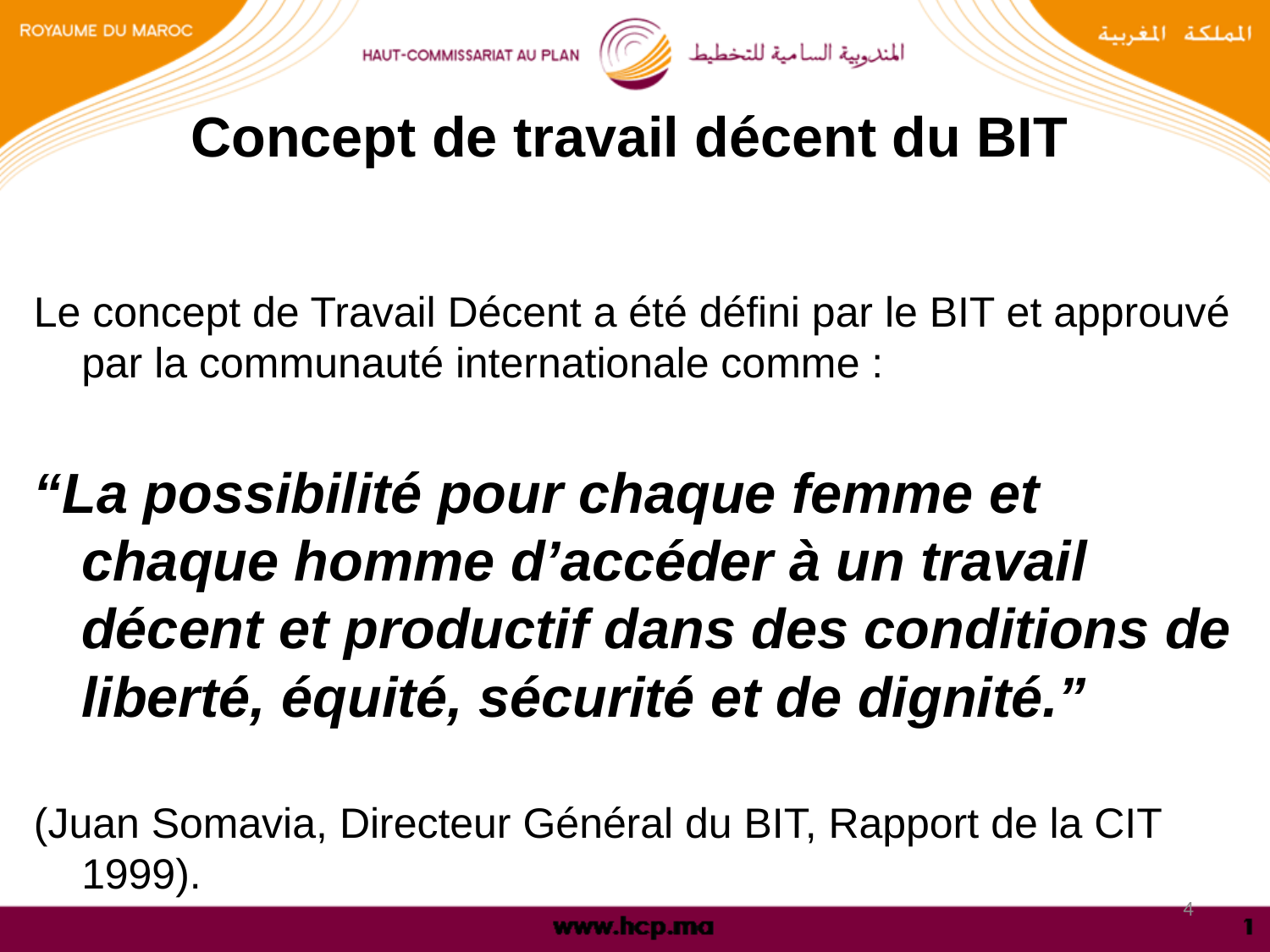

Concept de travail décent du BIT

Le concept de Travail Décent a été défini par le BIT et approuvé par la communauté internationale comme :

“La possibilité pour chaque femme et chaque homme d’accéder à un travail décent et productif dans des conditions de liberté, équité, sécurité et de dignité.”

(Juan Somavia, Directeur Général du BIT, Rapport de la CIT 1999).

4